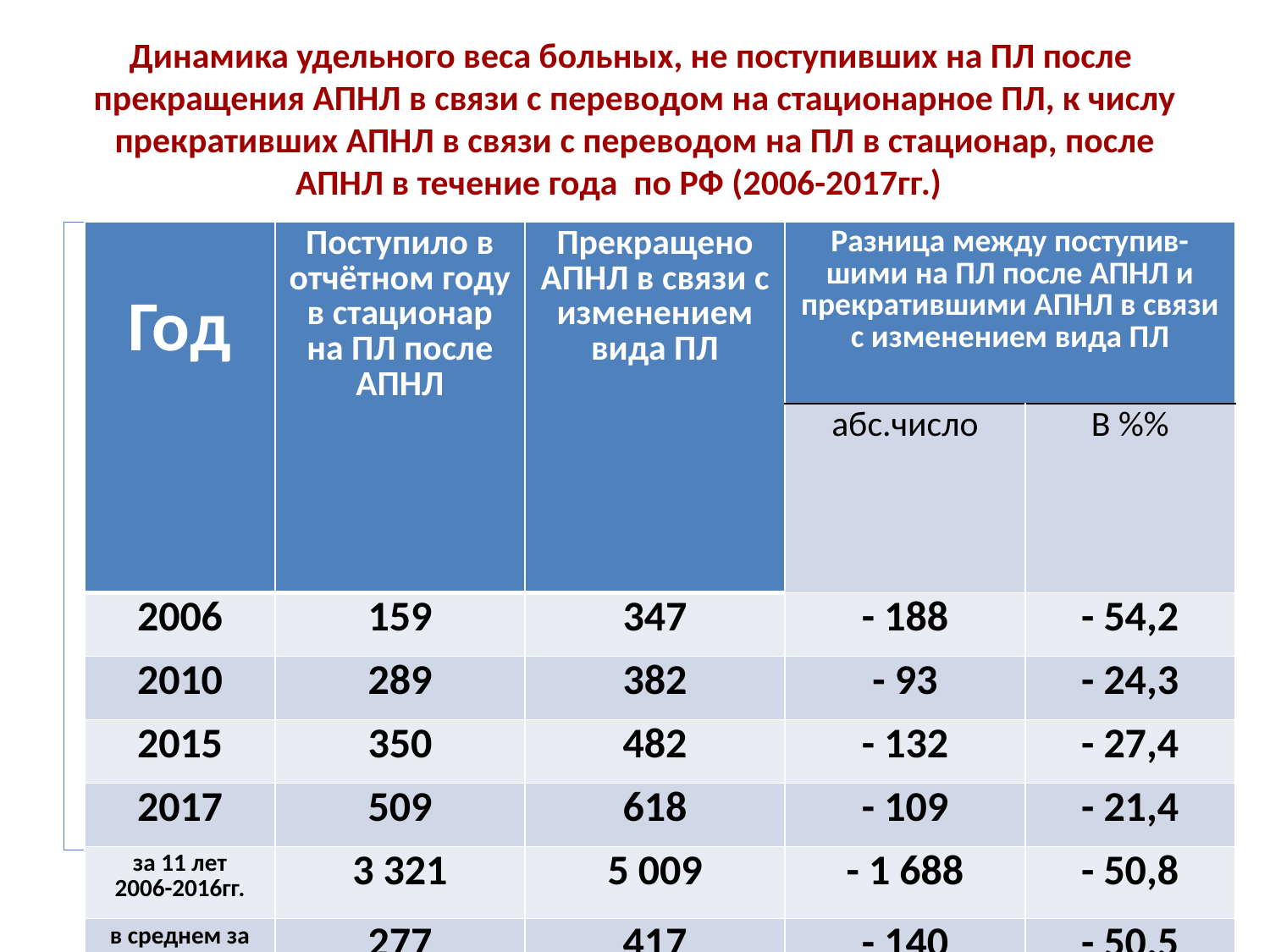

# Динамика удельного веса больных, не поступивших на ПЛ после  прекращения АПНЛ в связи с переводом на стационарное ПЛ, к числу прекративших АПНЛ в связи с переводом на ПЛ в стационар, после АПНЛ в течение года  по РФ (2006-2017гг.)
| Год | Поступило в отчётном году в стационар на ПЛ после АПНЛ | Прекращено АПНЛ в связи с изменением вида ПЛ | Разница между поступив-шими на ПЛ после АПНЛ и прекратившими АПНЛ в связи с изменением вида ПЛ |  |
| --- | --- | --- | --- | --- |
|  |  |  | абс.число | В %% |
| 2006 | 159 | 347 | - 188 | - 54,2 |
| 2010 | 289 | 382 | - 93 | - 24,3 |
| 2015 | 350 | 482 | - 132 | - 27,4 |
| 2017 | 509 | 618 | - 109 | - 21,4 |
| за 11 лет 2006-2016гг. | 3 321 | 5 009 | - 1 688 | - 50,8 |
| в среднем за год | 277 | 417 | - 140 | - 50,5 |